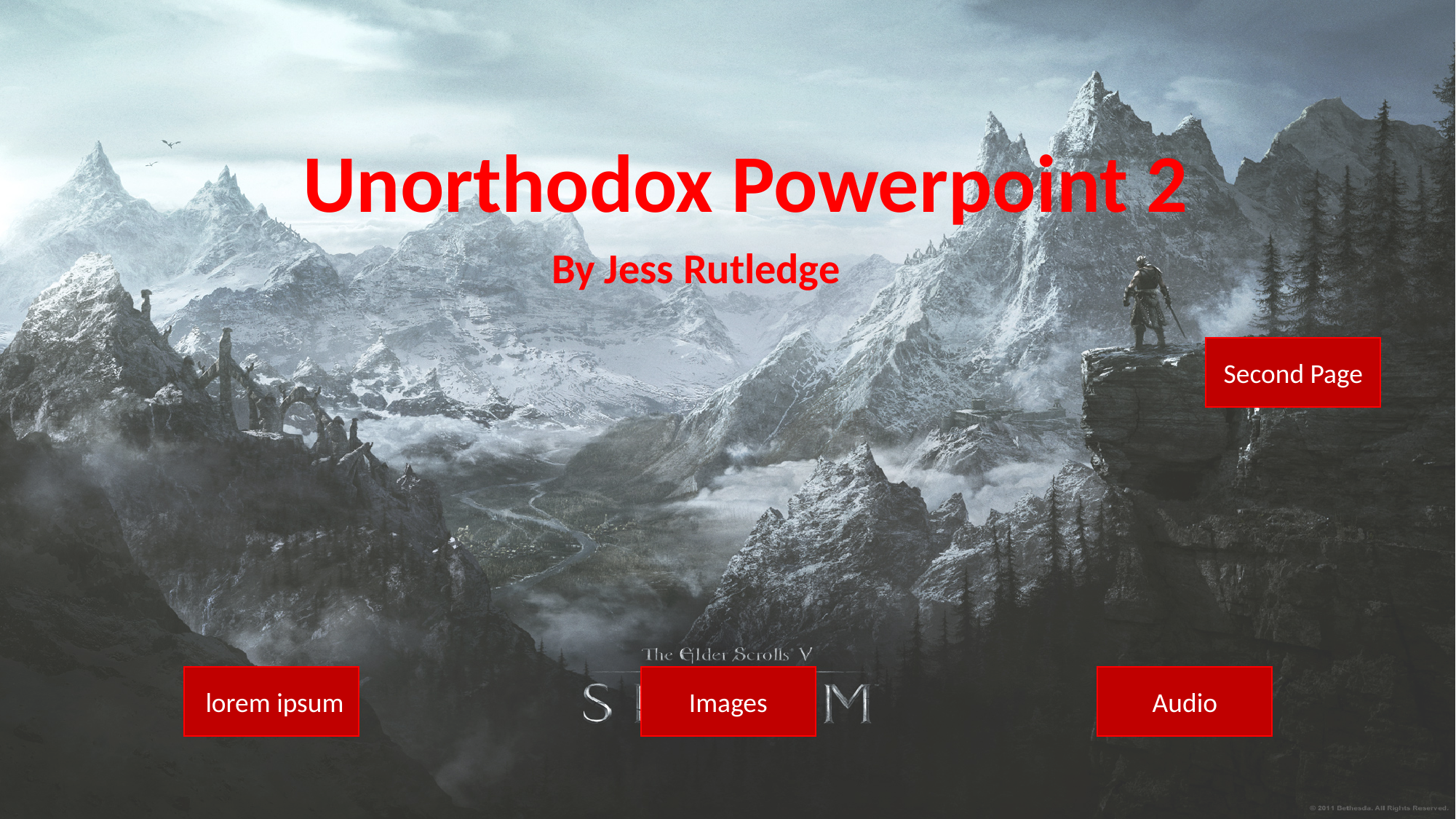

Unorthodox Powerpoint 2
By Jess Rutledge
Second Page
 lorem ipsum
Images
Audio